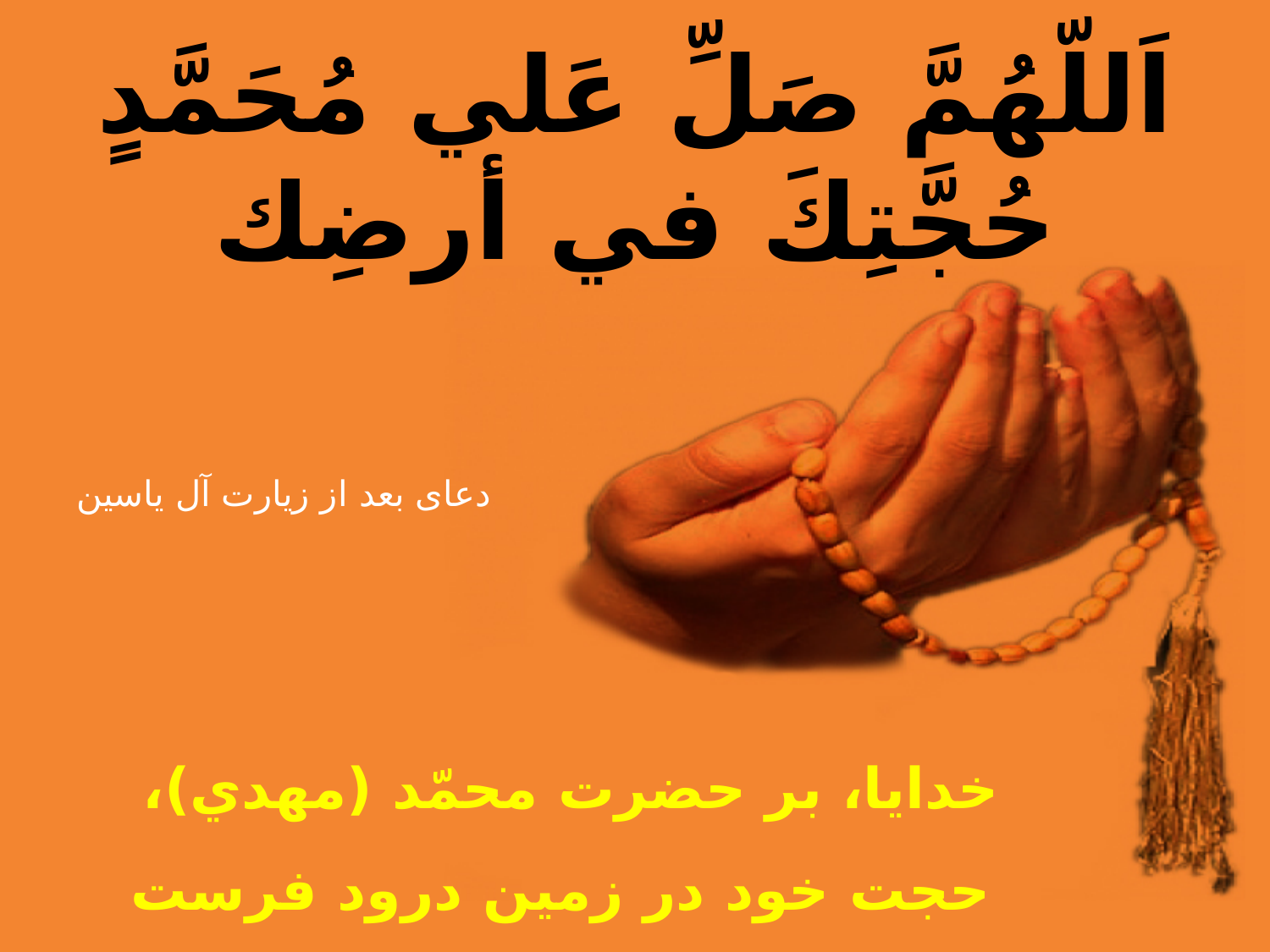

اَللّهُمَّ صَلِّ عَلي مُحَمَّدٍ حُجَّتِكَ في أرضِك
خدايا، بر حضرت محمّد (مهدي)،
حجت خود در زمين درود فرست